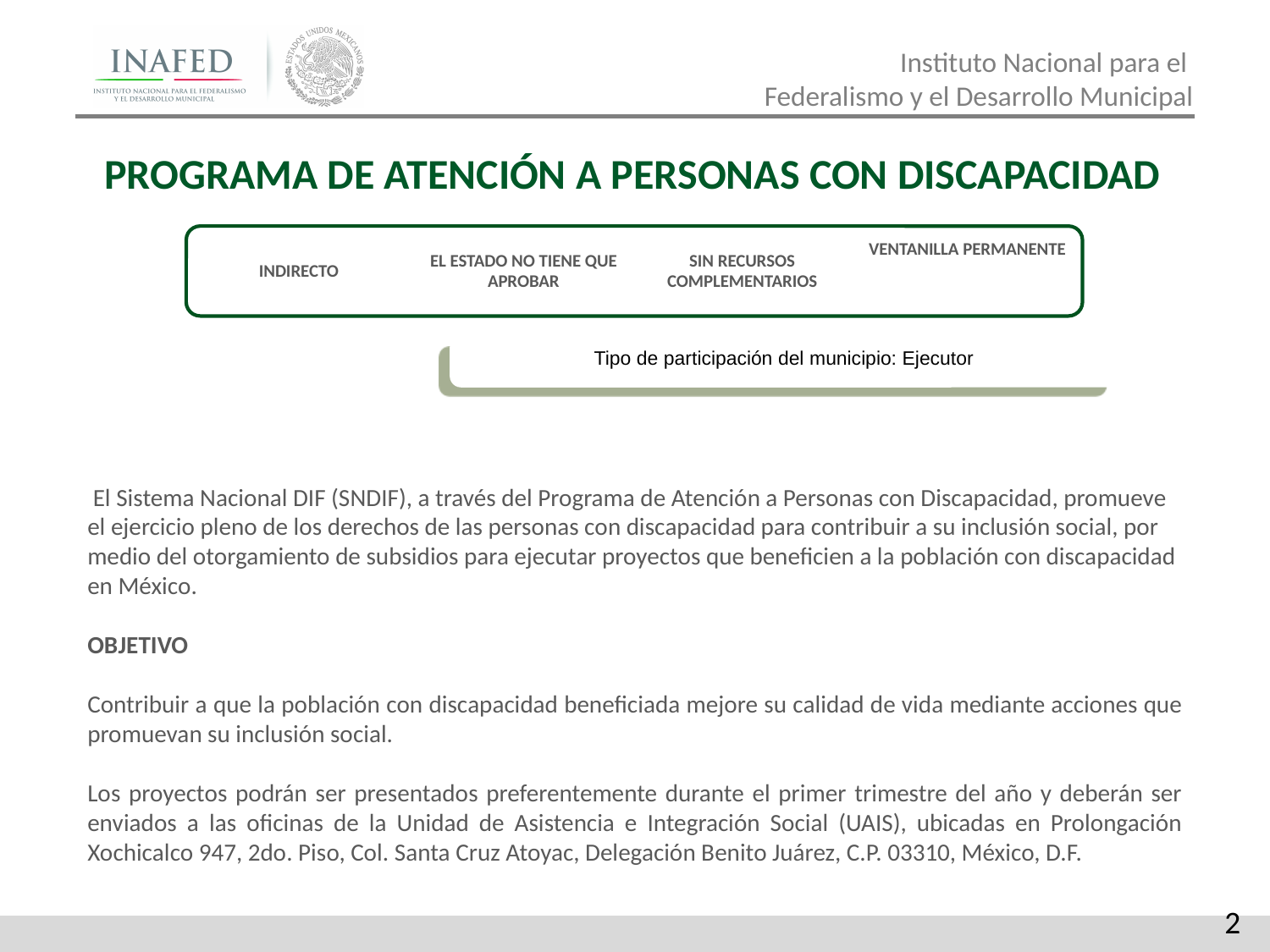

PROGRAMA DE ATENCIÓN A PERSONAS CON DISCAPACIDAD

| INDIRECTO | EL ESTADO NO TIENE QUE APROBAR | SIN RECURSOS COMPLEMENTARIOS | VENTANILLA PERMANENTE |
| --- | --- | --- | --- |
Tipo de participación del municipio: Ejecutor
 El Sistema Nacional DIF (SNDIF), a través del Programa de Atención a Personas con Discapacidad, promueve el ejercicio pleno de los derechos de las personas con discapacidad para contribuir a su inclusión social, por medio del otorgamiento de subsidios para ejecutar proyectos que beneficien a la población con discapacidad en México.

OBJETIVO

Contribuir a que la población con discapacidad beneficiada mejore su calidad de vida mediante acciones que promuevan su inclusión social.

Los proyectos podrán ser presentados preferentemente durante el primer trimestre del año y deberán ser enviados a las oficinas de la Unidad de Asistencia e Integración Social (UAIS), ubicadas en Prolongación Xochicalco 947, 2do. Piso, Col. Santa Cruz Atoyac, Delegación Benito Juárez, C.P. 03310, México, D.F.
2